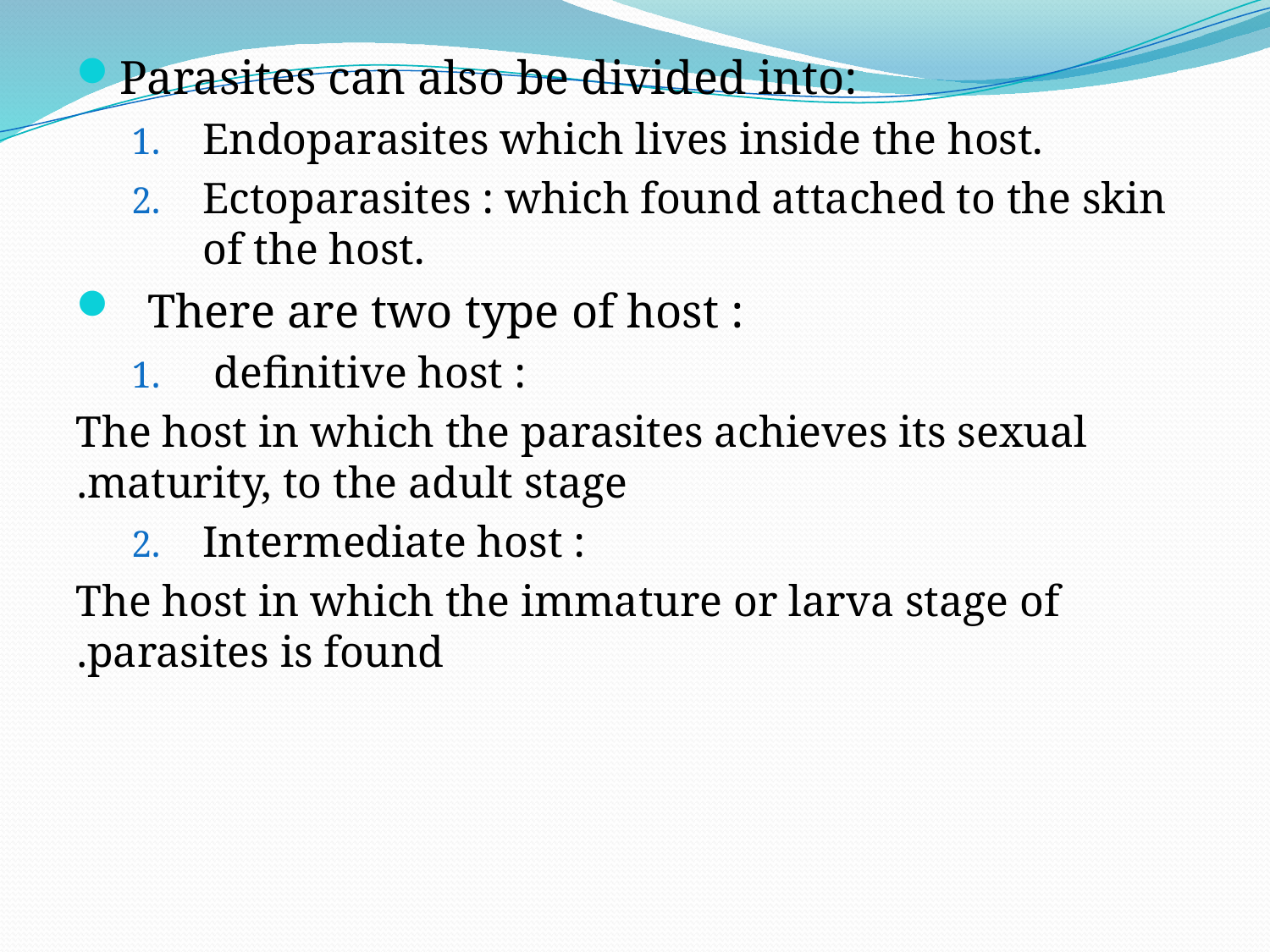

Parasites can also be divided into:
Endoparasites which lives inside the host.
Ectoparasites : which found attached to the skin of the host.
There are two type of host :
 definitive host :
The host in which the parasites achieves its sexual maturity, to the adult stage.
Intermediate host :
The host in which the immature or larva stage of parasites is found.